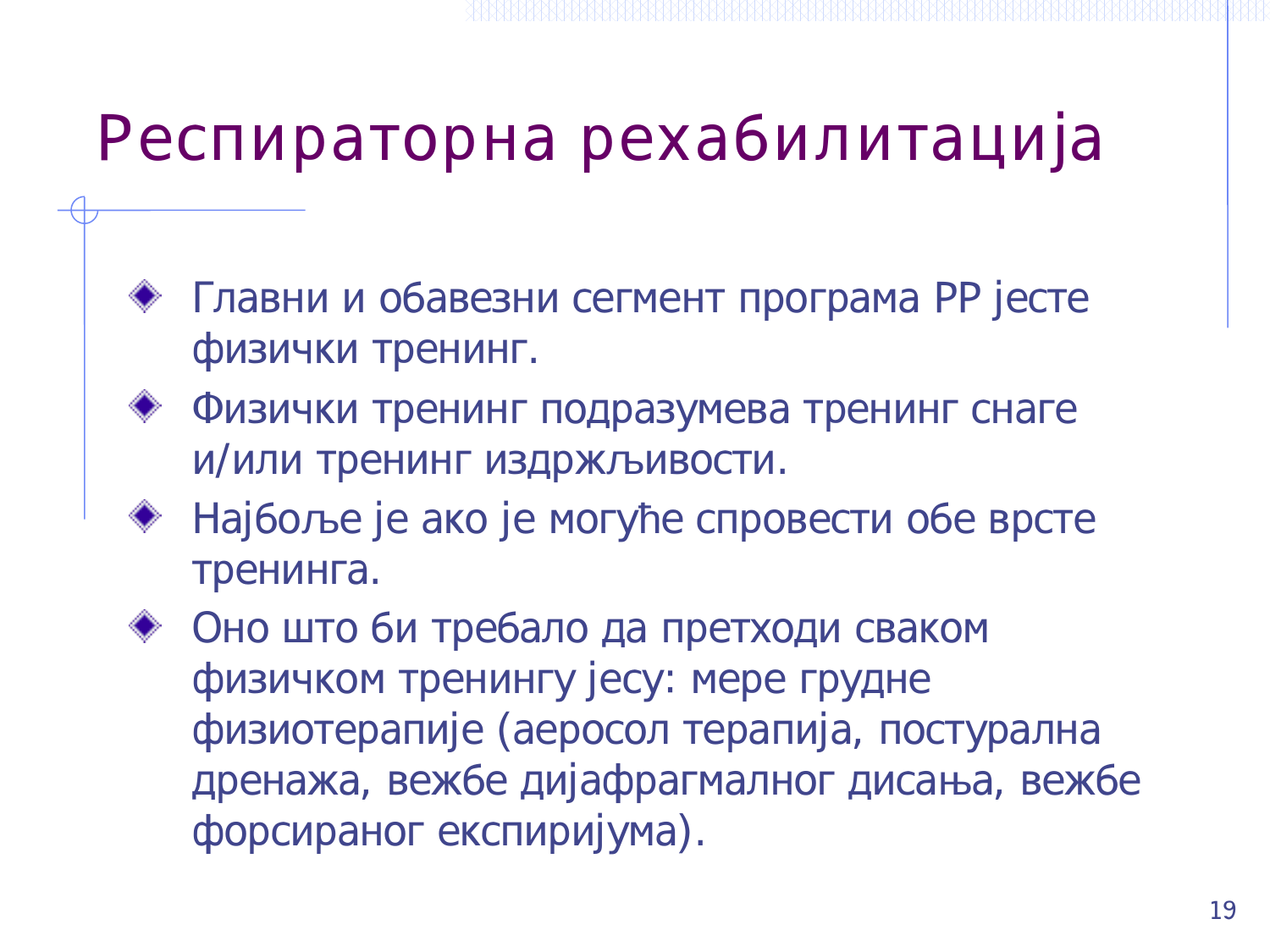

# Респираторна рехабилитација
Главни и обавезни сегмент програма РР јесте физички тренинг.
Физички тренинг подразумева тренинг снаге и/или тренинг издржљивости.
Најбоље је ако је могуће спровести обе врсте тренинга.
Оно што би требало да претходи сваком физичком тренингу јесу: мере грудне физиотерапије (аеросол терапија, постурална дренажа, вежбе дијафрагмалног дисања, вежбе форсираног експиријума).
19